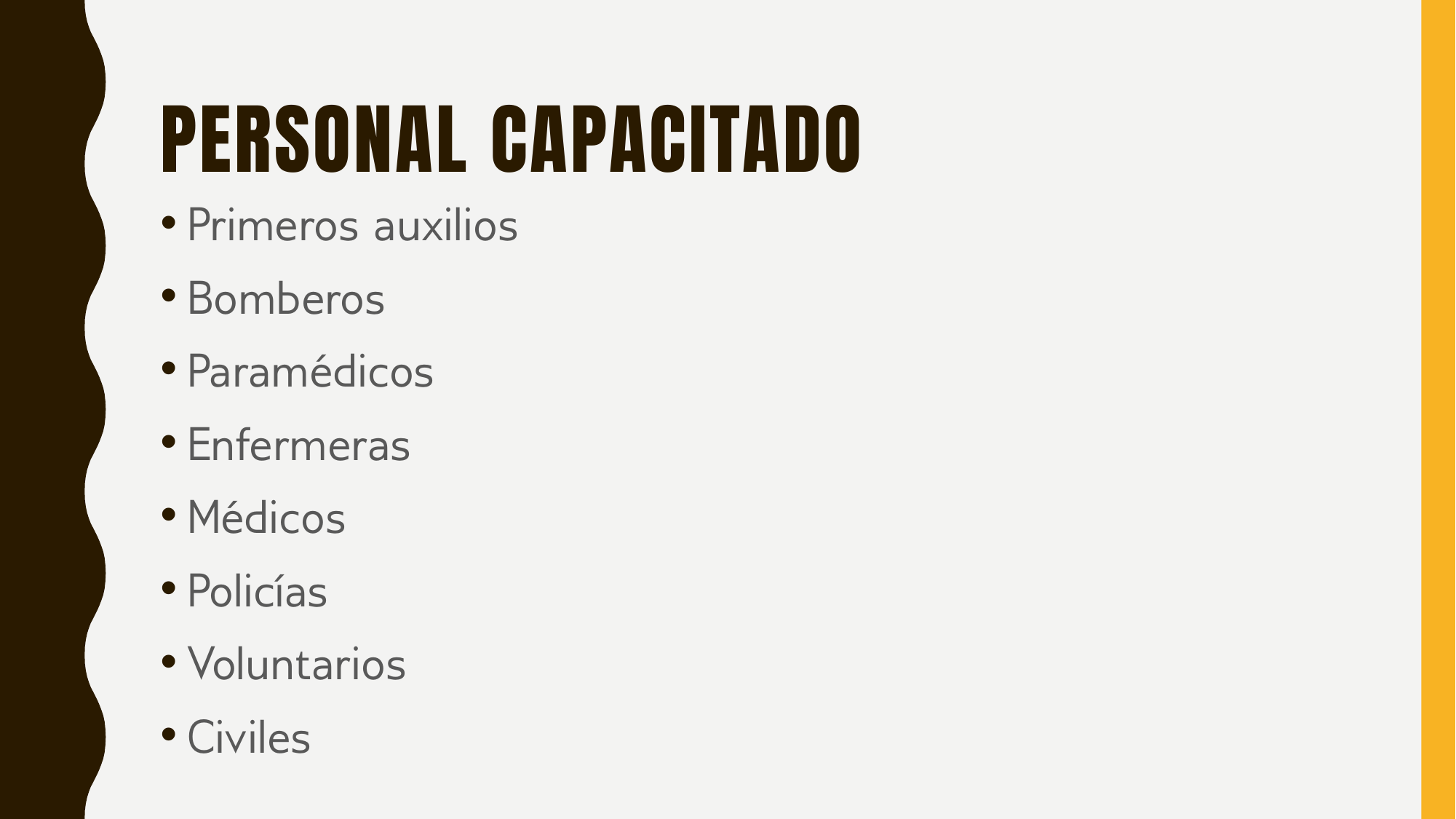

# Personal capacitado
Primeros auxilios
Bomberos
Paramédicos
Enfermeras
Médicos
Policías
Voluntarios
Civiles